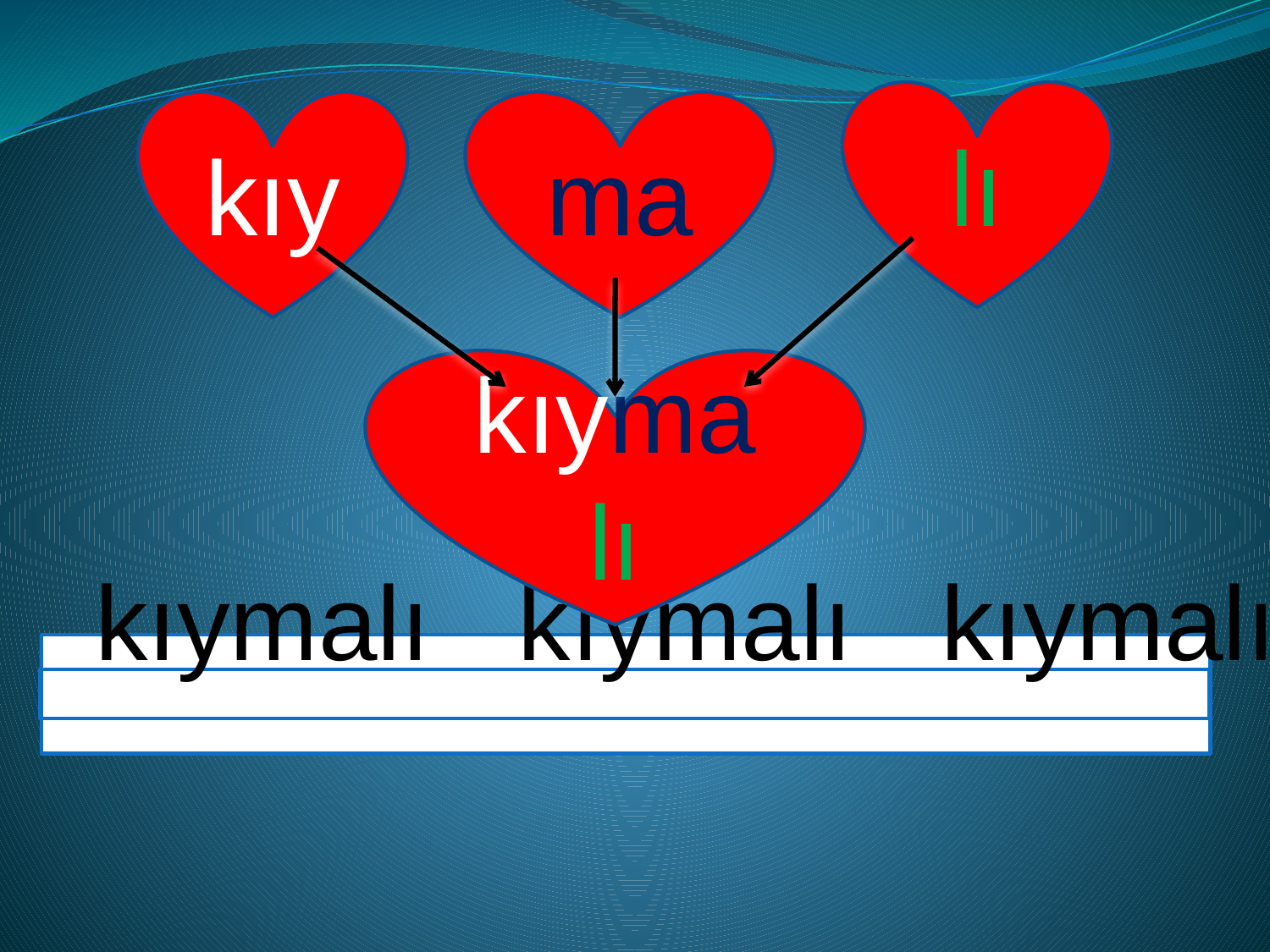

lı
kıy
ma

kıymalı

   kıymalı   kıymalı   kıymalı